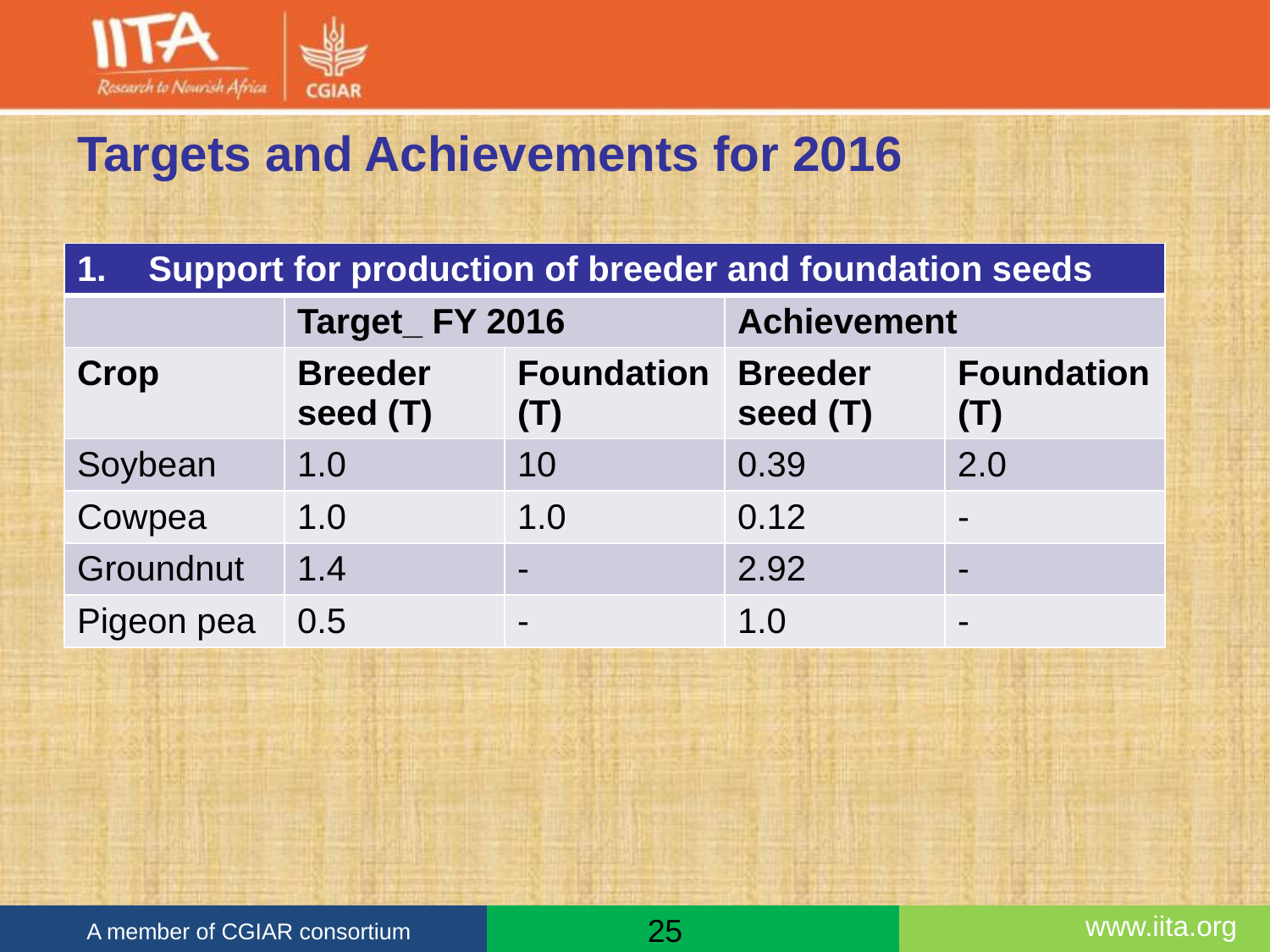

# Targets and Achievements for 2016
| Support for production of breeder and foundation seeds |  |  |  |  |
| --- | --- | --- | --- | --- |
|  | Target\_ FY 2016 |  | Achievement |  |
| Crop | Breeder seed (T) | Foundation (T) | Breeder seed (T) | Foundation (T) |
| Soybean | 1.0 | 10 | 0.39 | 2.0 |
| Cowpea | 1.0 | 1.0 | 0.12 | - |
| Groundnut | 1.4 | - | 2.92 | - |
| Pigeon pea | 0.5 | - | 1.0 | - |
25